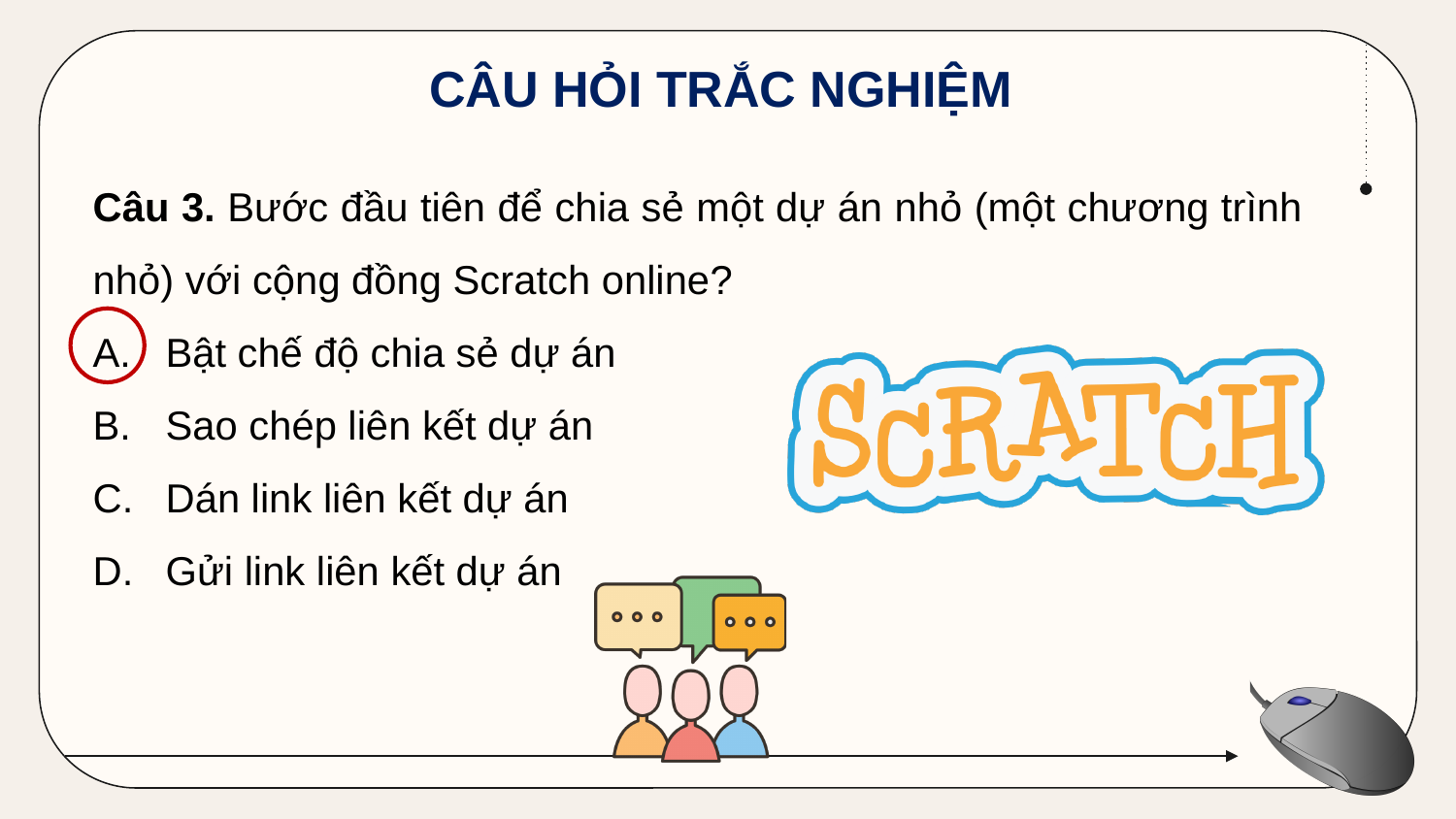

CÂU HỎI TRẮC NGHIỆM
Câu 3. Bước đầu tiên để chia sẻ một dự án nhỏ (một chương trình nhỏ) với cộng đồng Scratch online?
Bật chế độ chia sẻ dự án
Sao chép liên kết dự án
Dán link liên kết dự án
Gửi link liên kết dự án